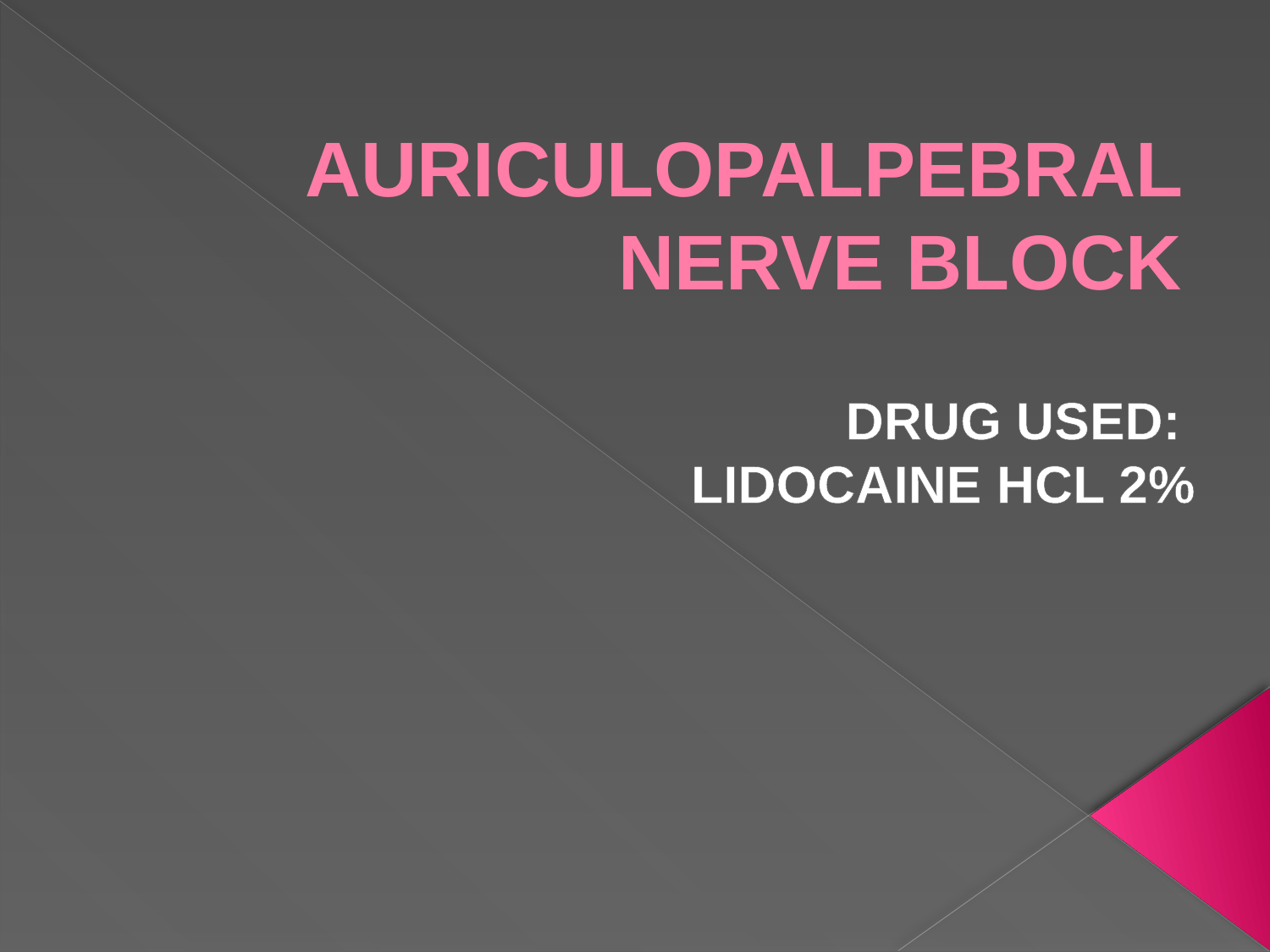

# AURICULOPALPEBRAL NERVE BLOCK
DRUG USED:
LIDOCAINE HCL 2%